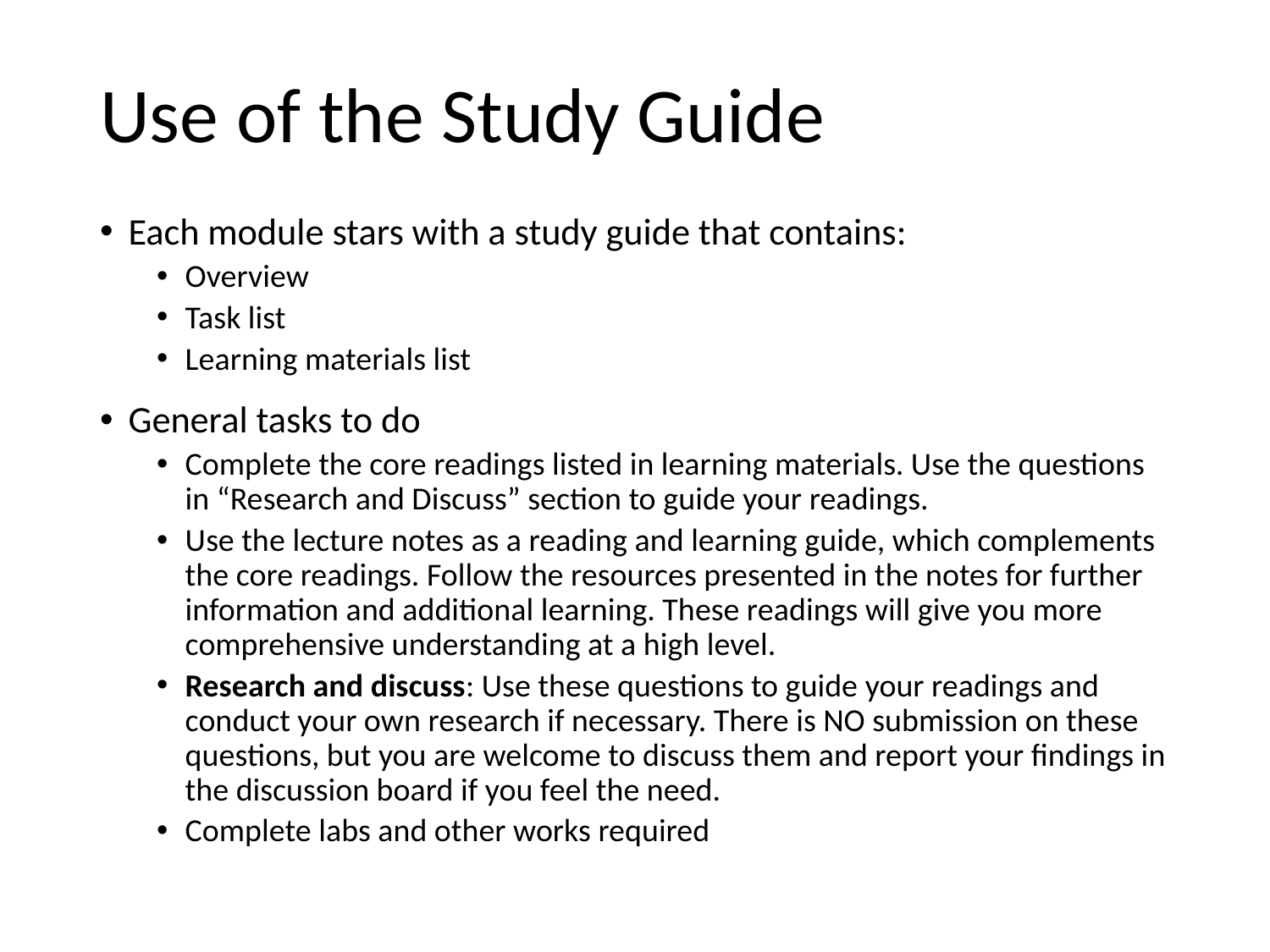

# Use of the Study Guide
Each module stars with a study guide that contains:
Overview
Task list
Learning materials list
General tasks to do
Complete the core readings listed in learning materials. Use the questions in “Research and Discuss” section to guide your readings.
Use the lecture notes as a reading and learning guide, which complements the core readings. Follow the resources presented in the notes for further information and additional learning. These readings will give you more comprehensive understanding at a high level.
Research and discuss: Use these questions to guide your readings and conduct your own research if necessary. There is NO submission on these questions, but you are welcome to discuss them and report your findings in the discussion board if you feel the need.
Complete labs and other works required